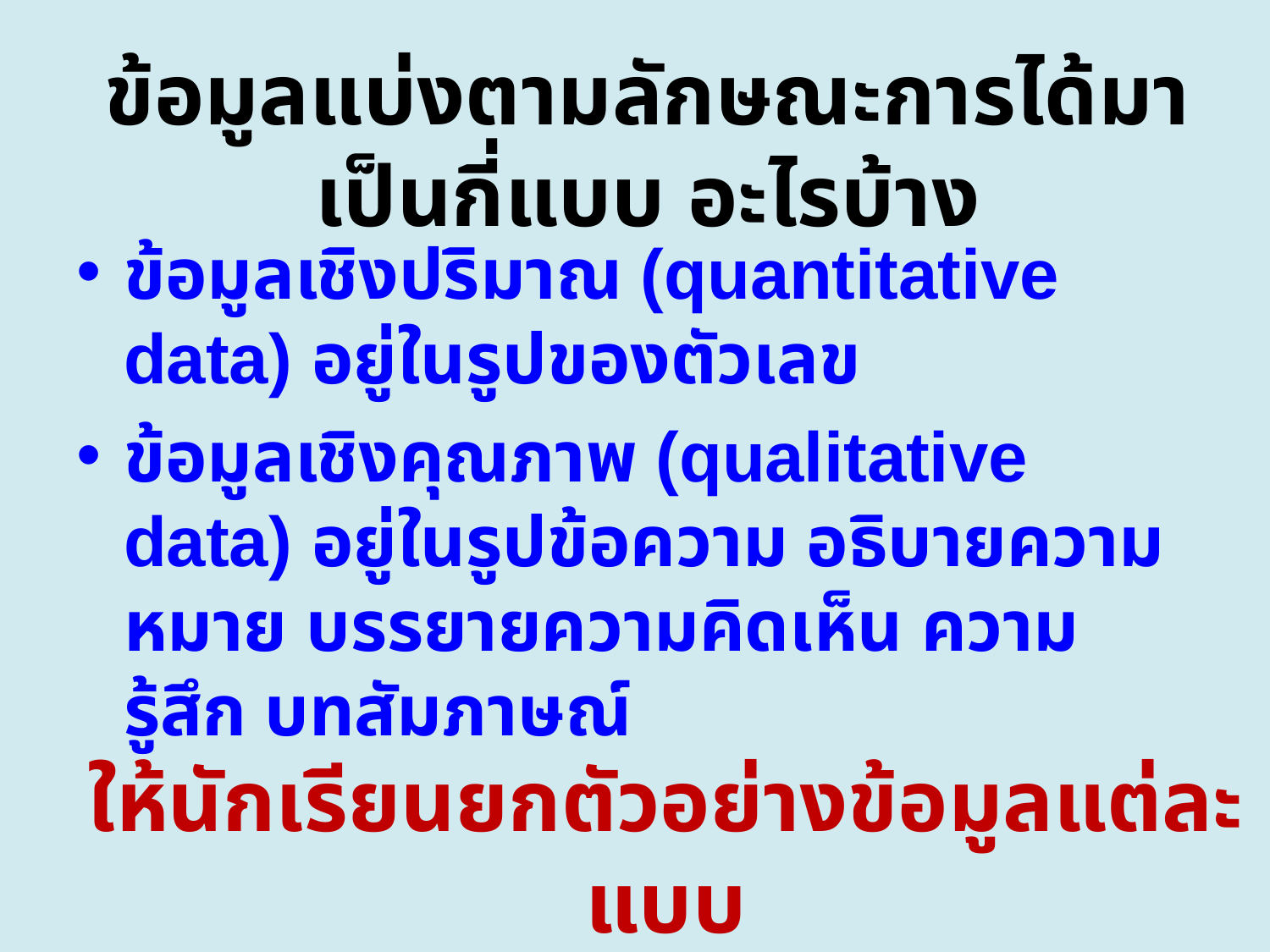

# ข้อมูลแบ่งตามลักษณะการได้มาเป็นกี่แบบ อะไรบ้าง
ข้อมูลเชิงปริมาณ (quantitative data) อยู่ในรูปของตัวเลข
ข้อมูลเชิงคุณภาพ (qualitative data) อยู่ในรูปข้อความ อธิบายความหมาย บรรยายความคิดเห็น ความรู้สึก บทสัมภาษณ์
ให้นักเรียนยกตัวอย่างข้อมูลแต่ละแบบ